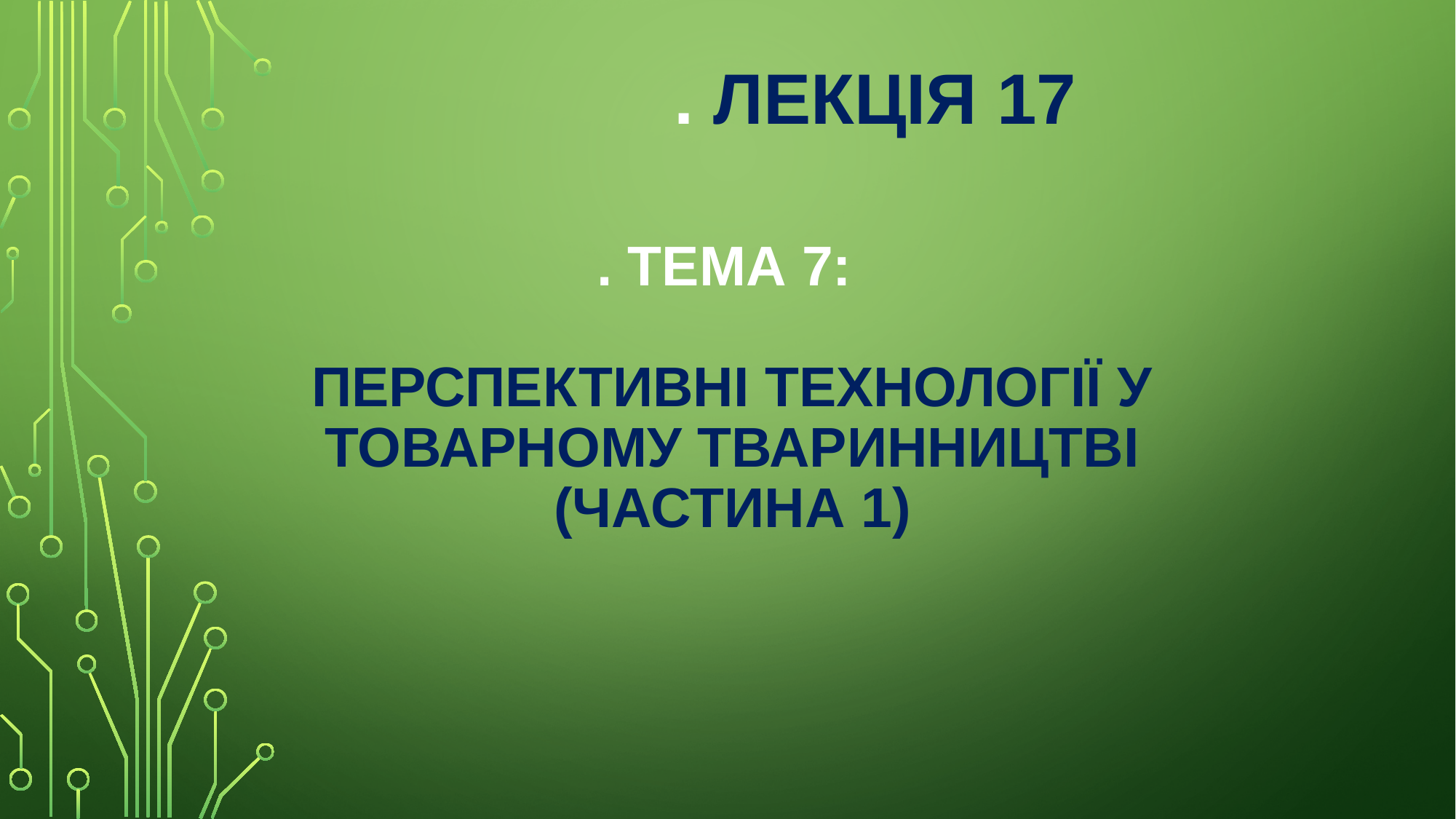

# . Лекція 17
. Тема 7:

ПЕРСПЕКТИВНІ ТЕХНОЛОГІЇ У товарному ТВАРИННИЦТВІ (частина 1)